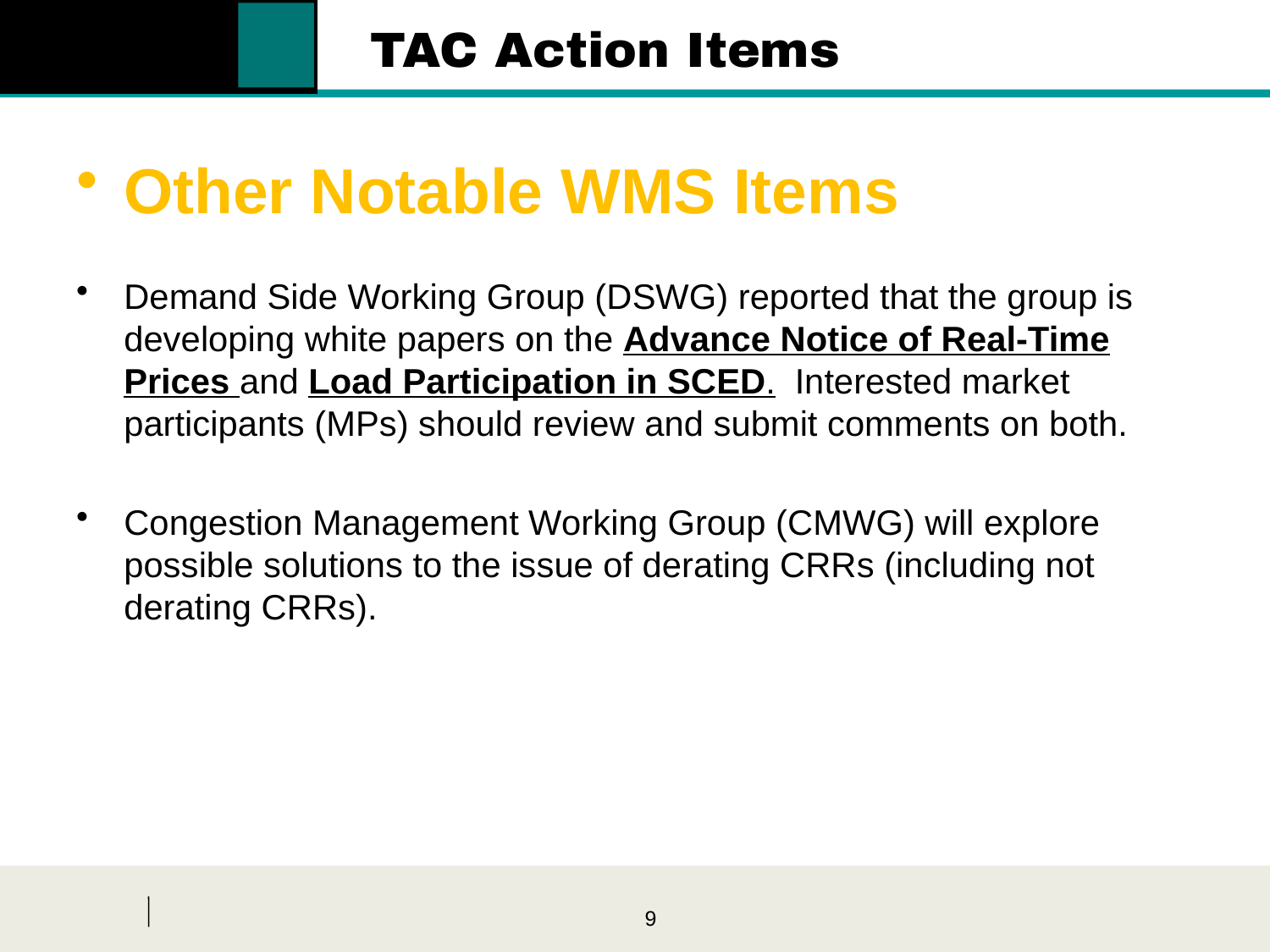

# TAC Action Items
Other Notable WMS Items

Demand Side Working Group (DSWG) reported that the group is developing white papers on the Advance Notice of Real-Time Prices and Load Participation in SCED.  Interested market participants (MPs) should review and submit comments on both.

Congestion Management Working Group (CMWG) will explore possible solutions to the issue of derating CRRs (including not derating CRRs).